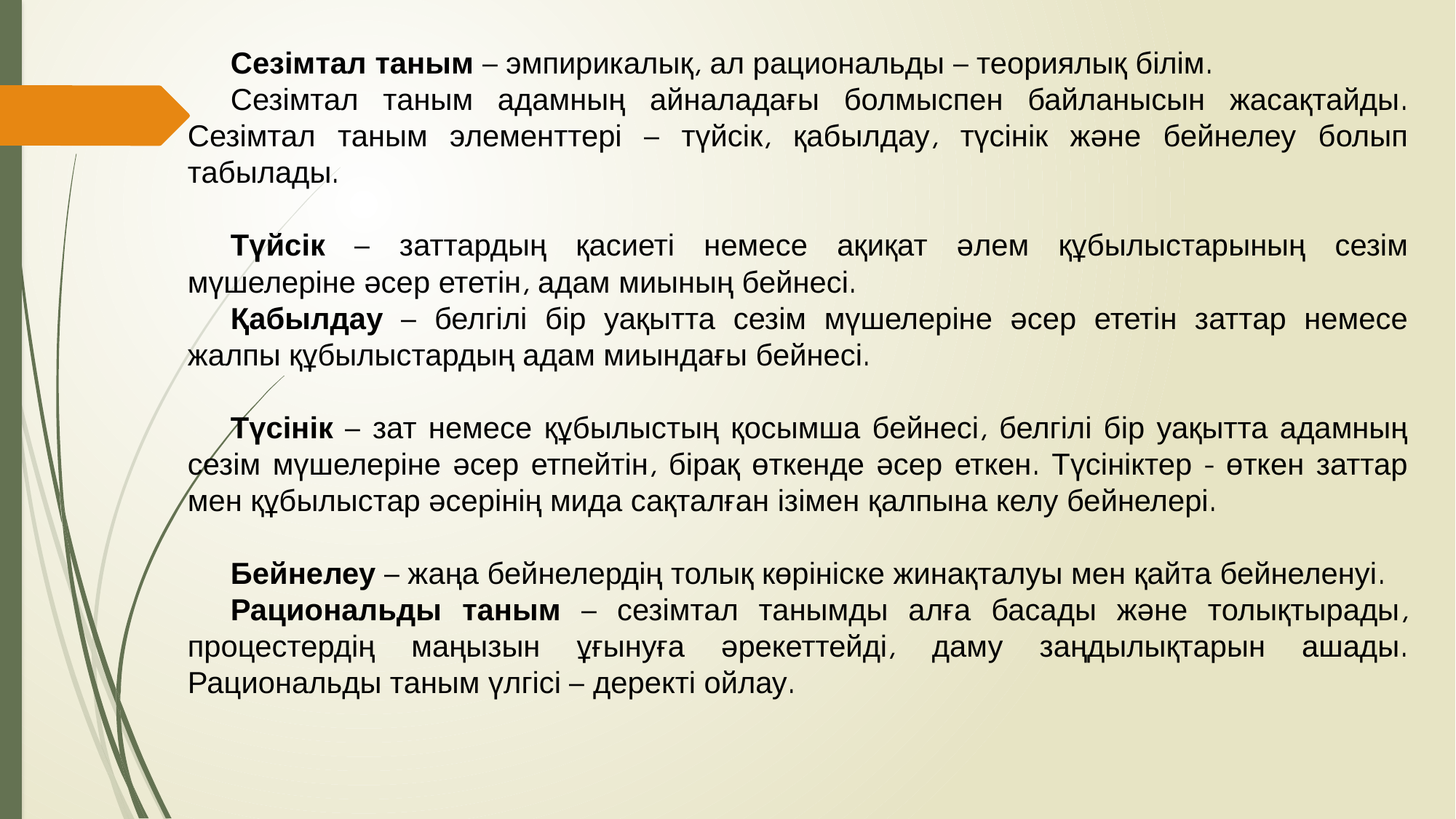

Сезімтал таным – эмпирикалық, ал рациональды – теориялық білім.
Сезімтал таным адамның айналадағы болмыспен байланысын жасақтайды. Сезімтал таным элементтері – түйсік, қабылдау, түсінік және бейнелеу болып табылады.

Түйсік – заттардың қасиеті немесе ақиқат әлем құбылыстарының сезім мүшелеріне әсер ететін, адам миының бейнесі.
Қабылдау – белгілі бір уақытта сезім мүшелеріне әсер ететін заттар немесе жалпы құбылыстардың адам миындағы бейнесі.

Түсінік – зат немесе құбылыстың қосымша бейнесі, белгілі бір уақытта адамның сезім мүшелеріне әсер етпейтін, бірақ өткенде әсер еткен. Түсініктер - өткен заттар мен құбылыстар әсерінің мида сақталған ізімен қалпына келу бейнелері.

Бейнелеу – жаңа бейнелердің толық көрініске жинақталуы мен қайта бейнеленуі.
Рациональды таным – сезімтал танымды алға басады және толықтырады, процестердің маңызын ұғынуға әрекеттейді, даму заңдылықтарын ашады. Рациональды таным үлгісі – деректі ойлау.